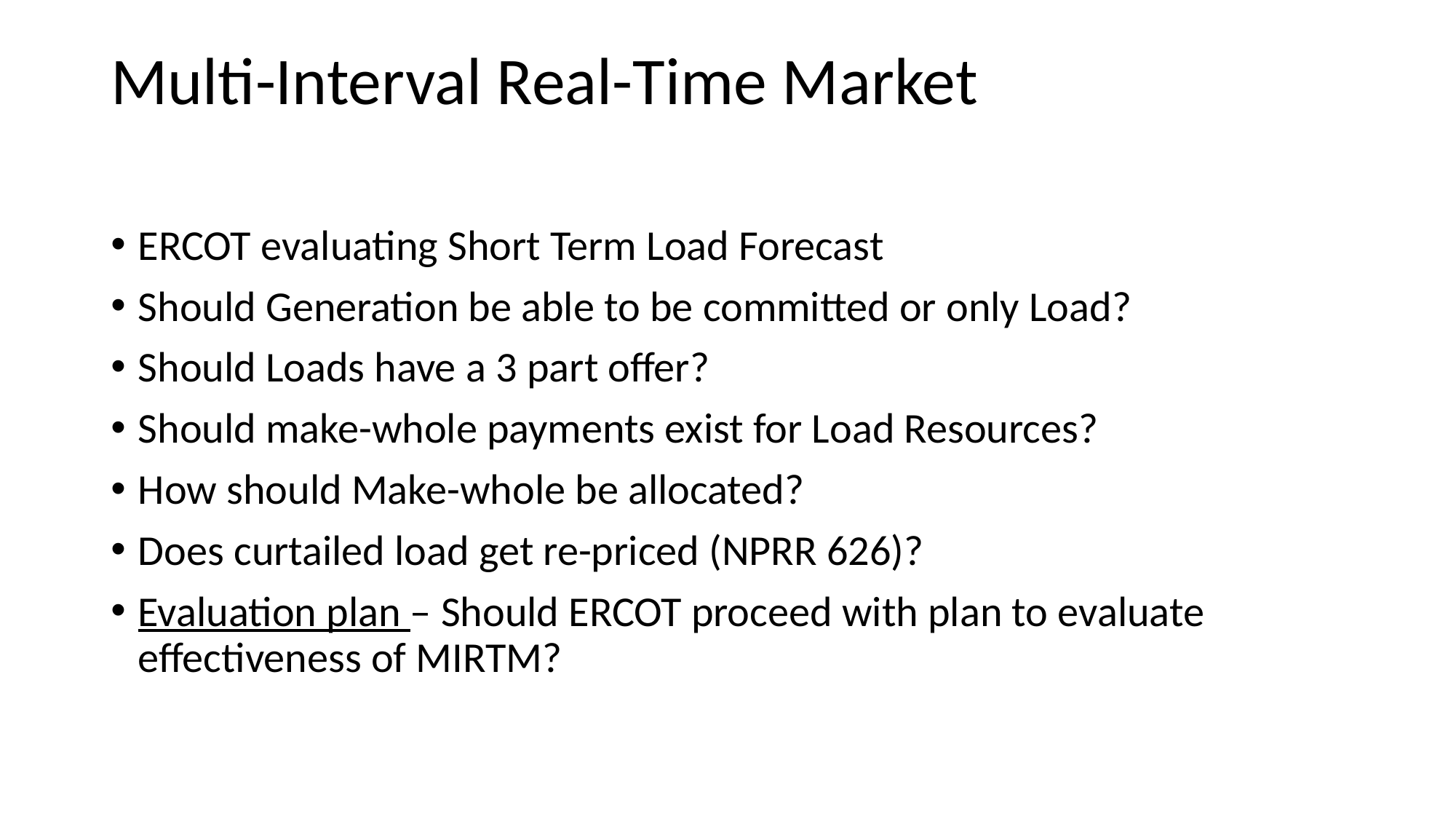

# Multi-Interval Real-Time Market
ERCOT evaluating Short Term Load Forecast
Should Generation be able to be committed or only Load?
Should Loads have a 3 part offer?
Should make-whole payments exist for Load Resources?
How should Make-whole be allocated?
Does curtailed load get re-priced (NPRR 626)?
Evaluation plan – Should ERCOT proceed with plan to evaluate effectiveness of MIRTM?